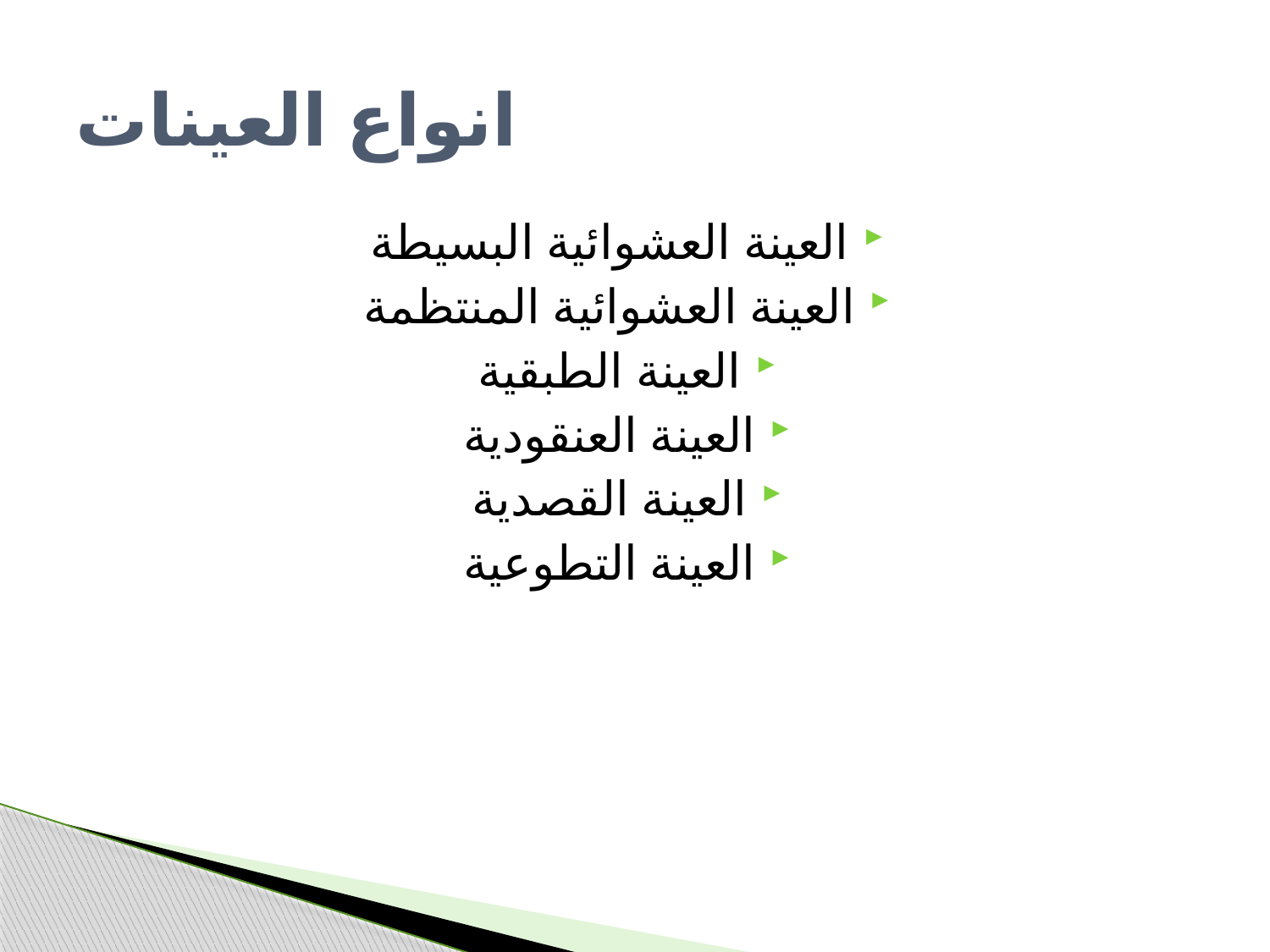

# انواع العينات
العينة العشوائية البسيطة
العينة العشوائية المنتظمة
العينة الطبقية
العينة العنقودية
العينة القصدية
العينة التطوعية